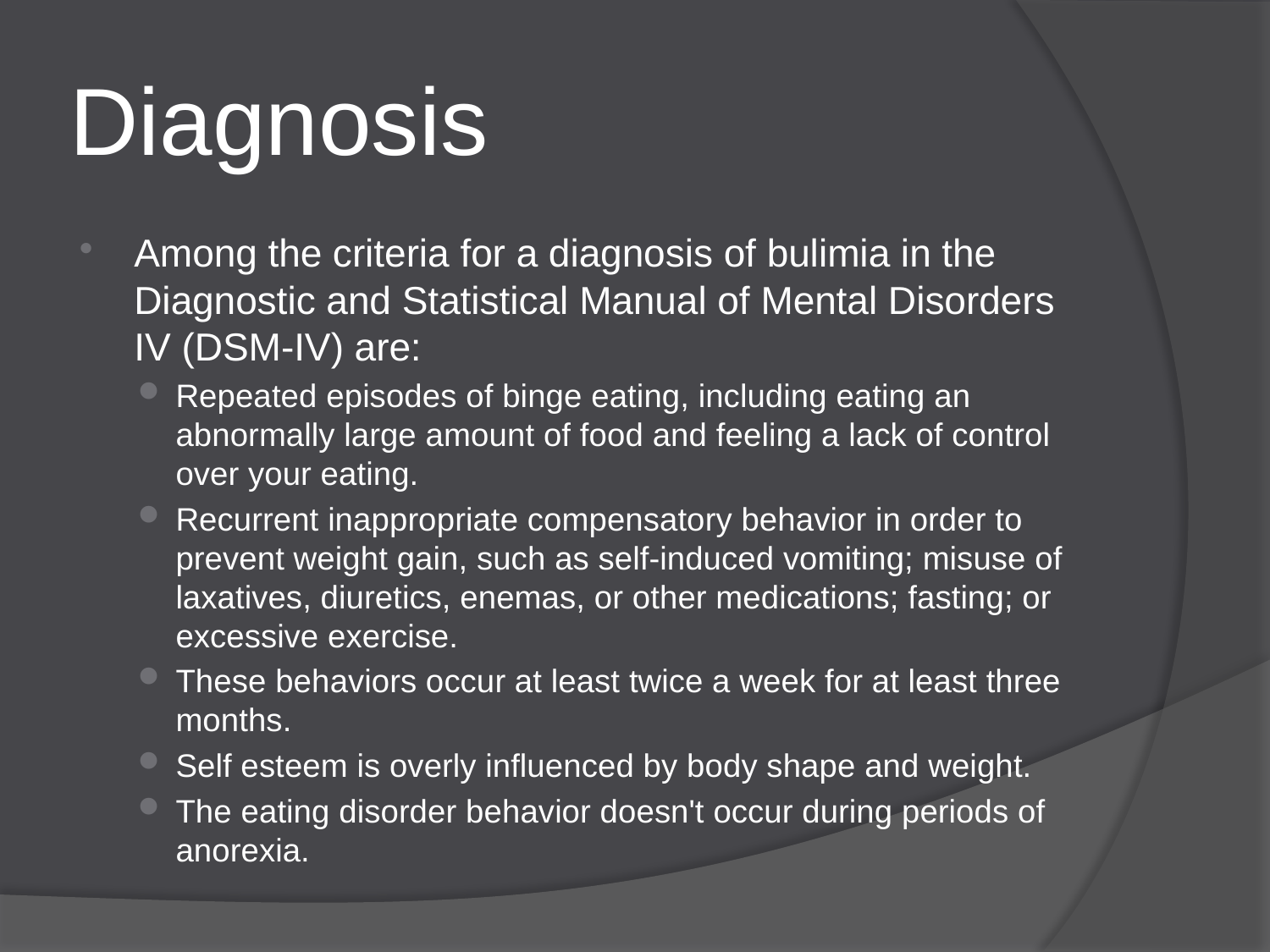

# Diagnosis
Among the criteria for a diagnosis of bulimia in the Diagnostic and Statistical Manual of Mental Disorders IV (DSM-IV) are:
Repeated episodes of binge eating, including eating an abnormally large amount of food and feeling a lack of control over your eating.
Recurrent inappropriate compensatory behavior in order to prevent weight gain, such as self-induced vomiting; misuse of laxatives, diuretics, enemas, or other medications; fasting; or excessive exercise.
These behaviors occur at least twice a week for at least three months.
Self esteem is overly influenced by body shape and weight.
The eating disorder behavior doesn't occur during periods of anorexia.